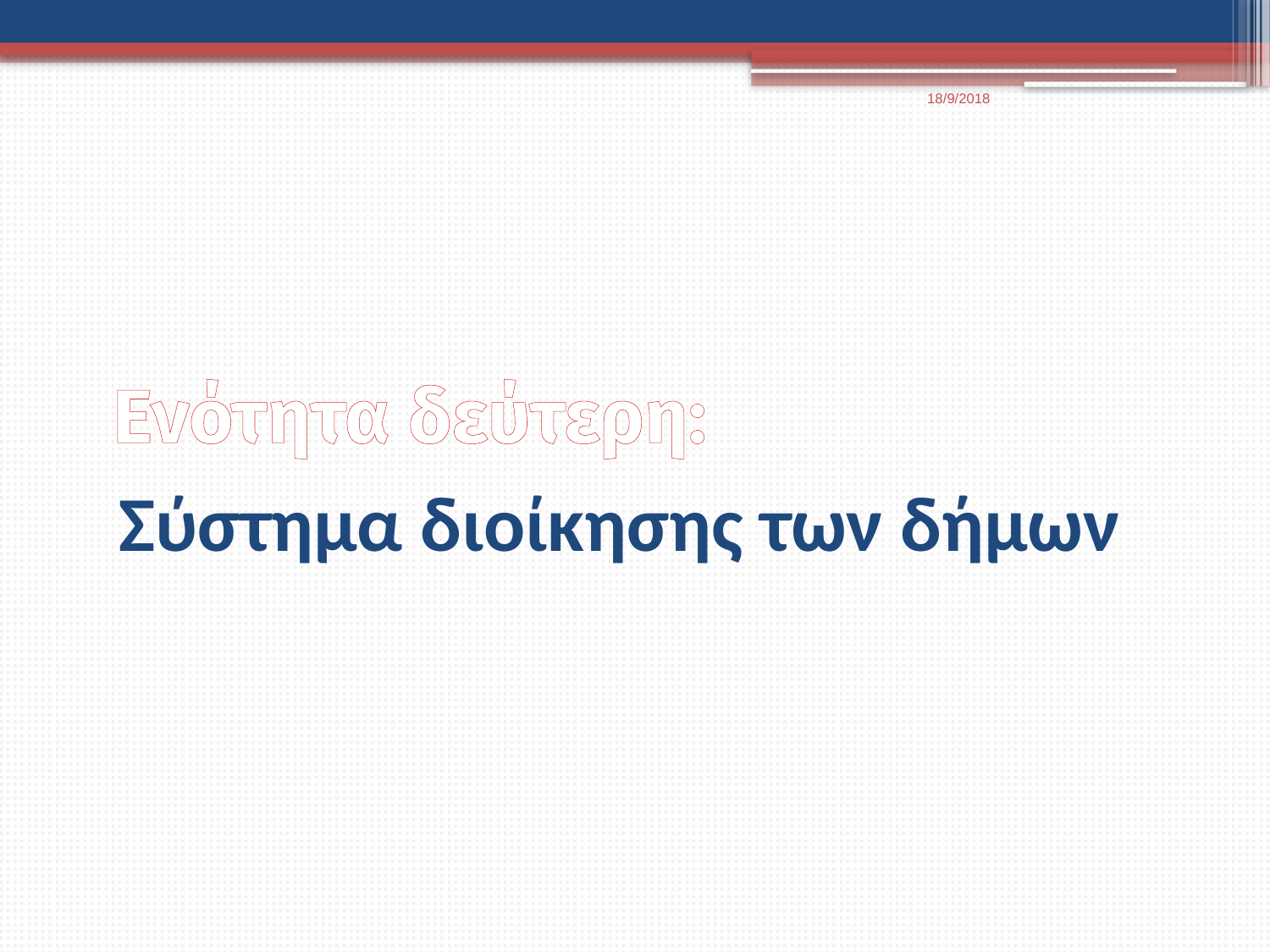

18/9/2018
# Ενότητα δεύτερη:
Σύστημα διοίκησης των δήμων